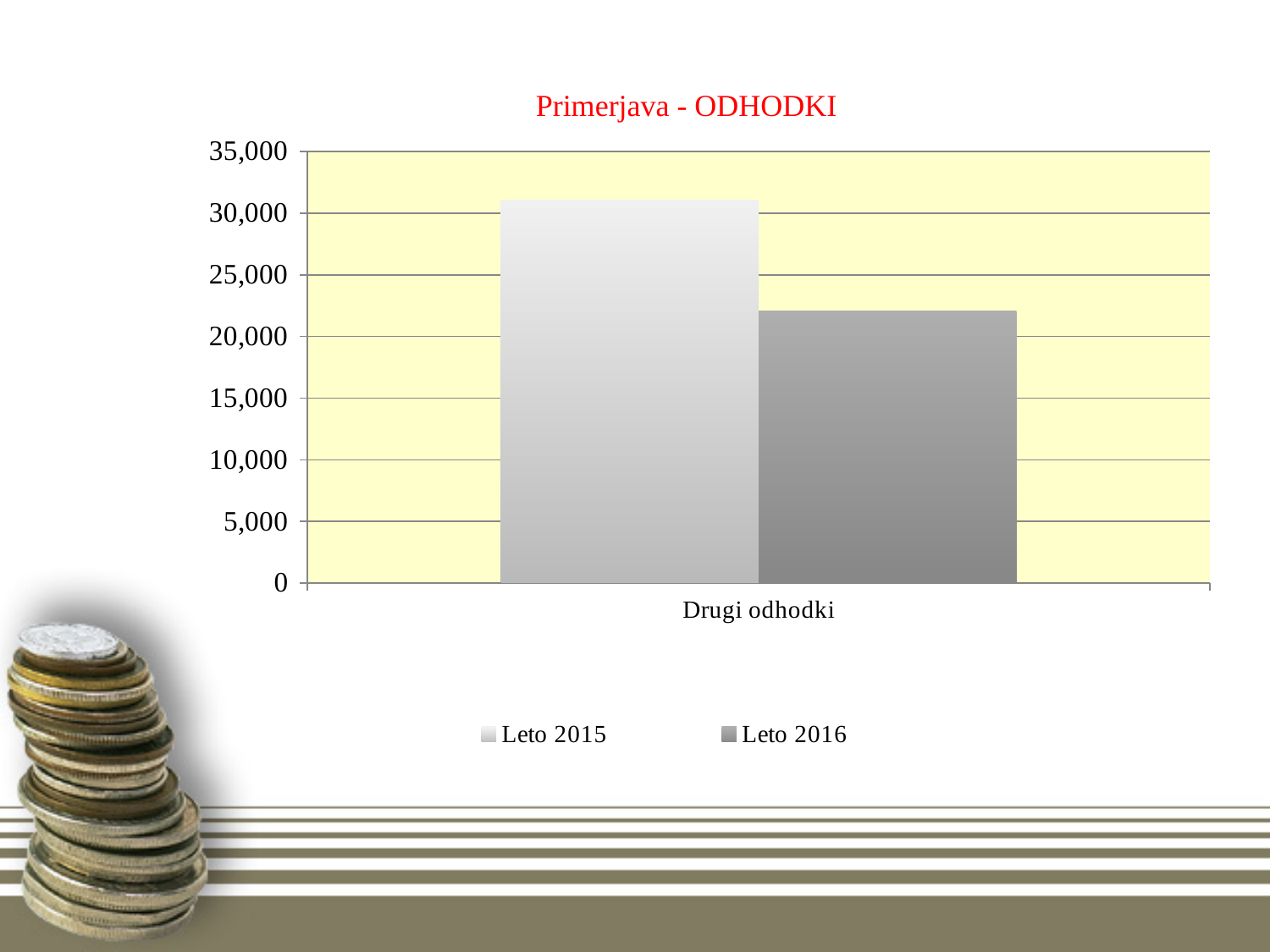

# Primerjava - ODHODKI

### Chart

| Category | Leto 2015 | Leto 2016 |
|---|---|---|
| Drugi odhodki | 31078.0 | 22054.0 |